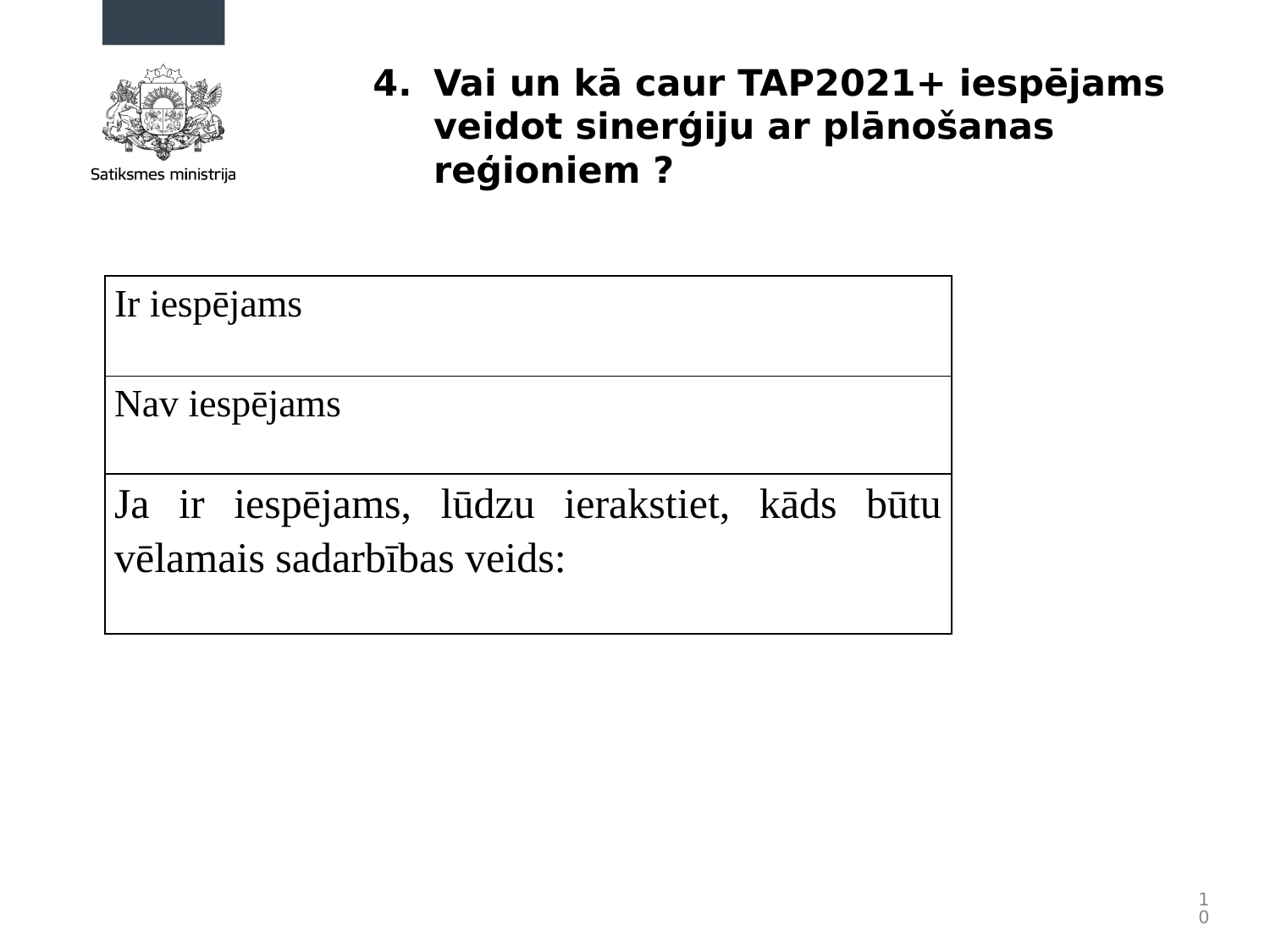

# Vai un kā caur TAP2021+ iespējams veidot sinerģiju ar plānošanas reģioniem ?
| Ir iespējams |
| --- |
| Nav iespējams |
| Ja ir iespējams, lūdzu ierakstiet, kāds būtu vēlamais sadarbības veids: |
10